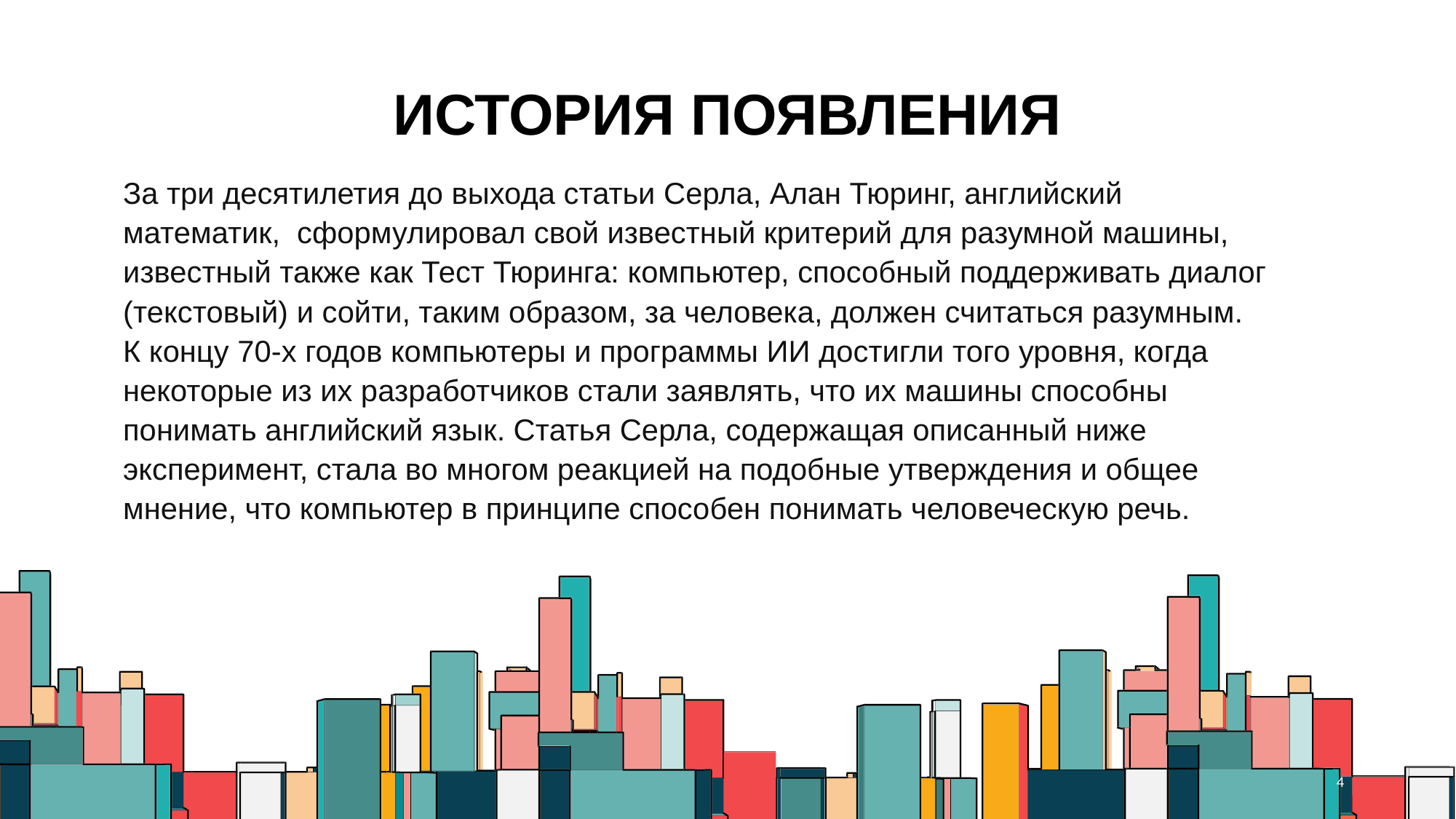

# История появления
За три десятилетия до выхода статьи Серла, Алан Тюринг, английский математик,  сформулировал свой известный критерий для разумной машины, известный также как Тест Тюринга: компьютер, способный поддерживать диалог (текстовый) и сойти, таким образом, за человека, должен считаться разумным.
К концу 70-х годов компьютеры и программы ИИ достигли того уровня, когда некоторые из их разработчиков стали заявлять, что их машины способны понимать английский язык. Статья Серла, содержащая описанный ниже эксперимент, стала во многом реакцией на подобные утверждения и общее мнение, что компьютер в принципе способен понимать человеческую речь.
4